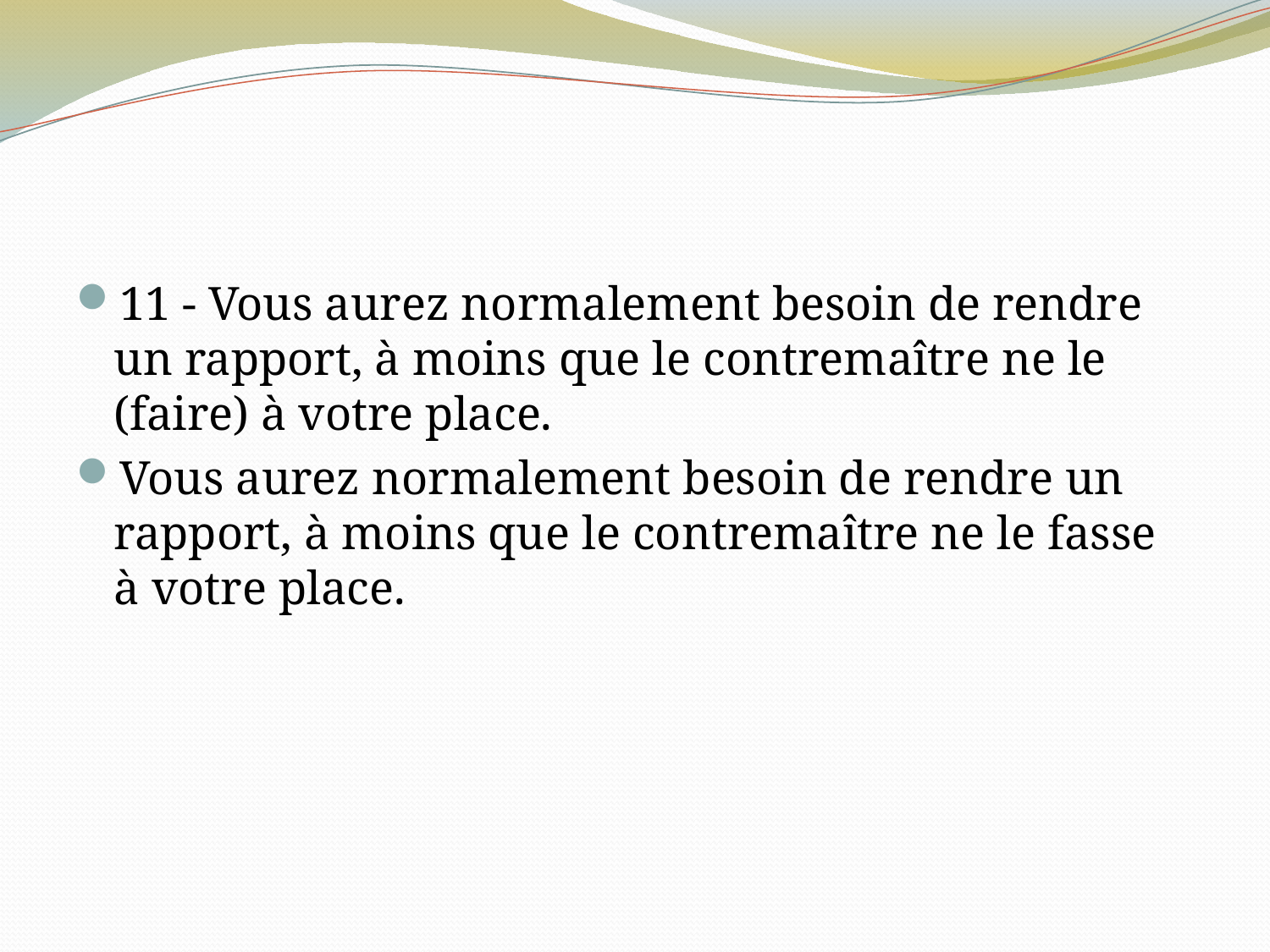

#
11 - Vous aurez normalement besoin de rendre un rapport, à moins que le contremaître ne le (faire) à votre place.
Vous aurez normalement besoin de rendre un rapport, à moins que le contremaître ne le fasse à votre place.